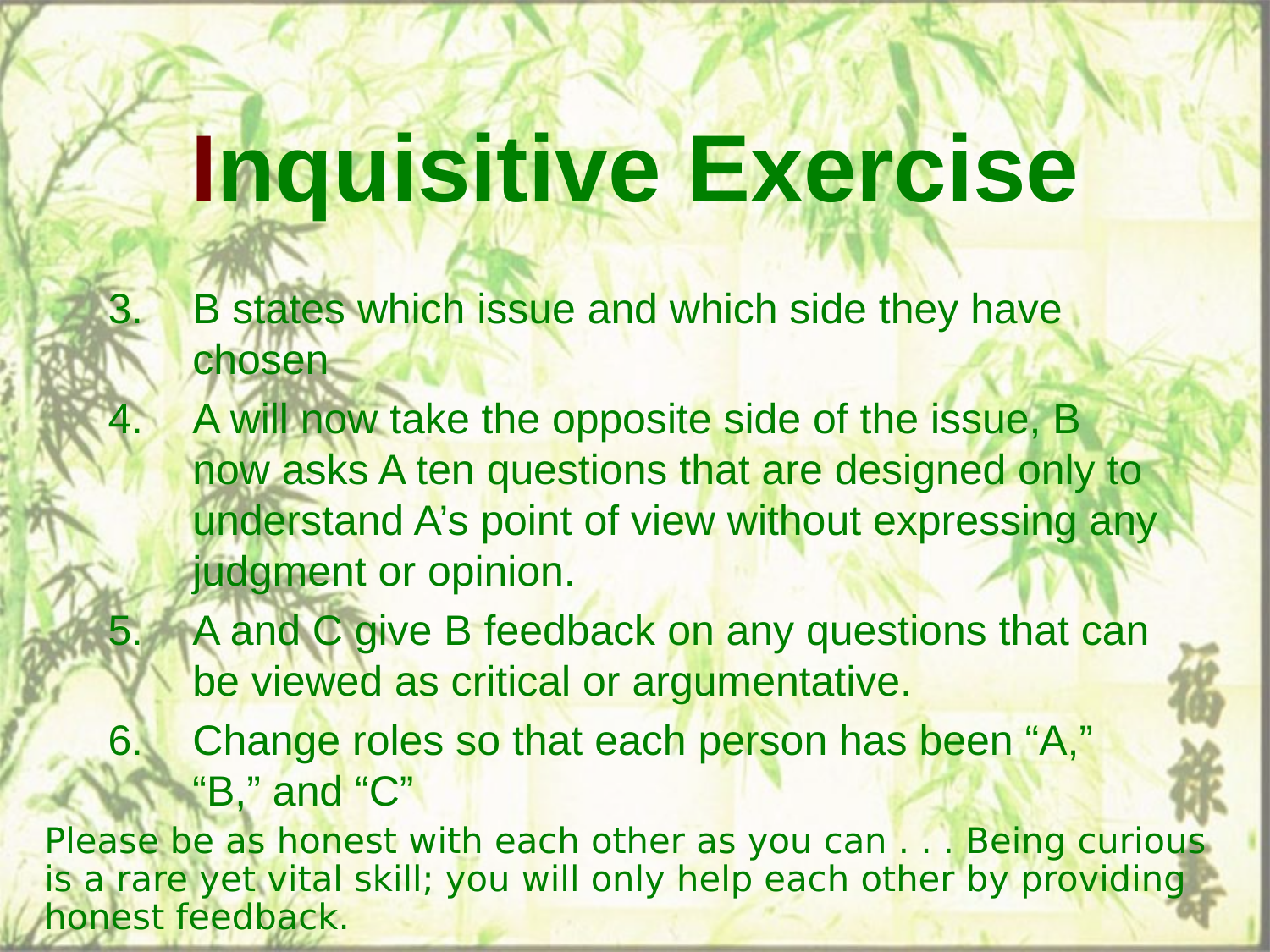

# Inquisitive Exercise
B states which issue and which side they have chosen
A will now take the opposite side of the issue, B now asks A ten questions that are designed only to understand A’s point of view without expressing any judgment or opinion.
A and C give B feedback on any questions that can be viewed as critical or argumentative.
Change roles so that each person has been “A,” “B,” and “C”
Please be as honest with each other as you can . . . Being curious is a rare yet vital skill; you will only help each other by providing honest feedback.